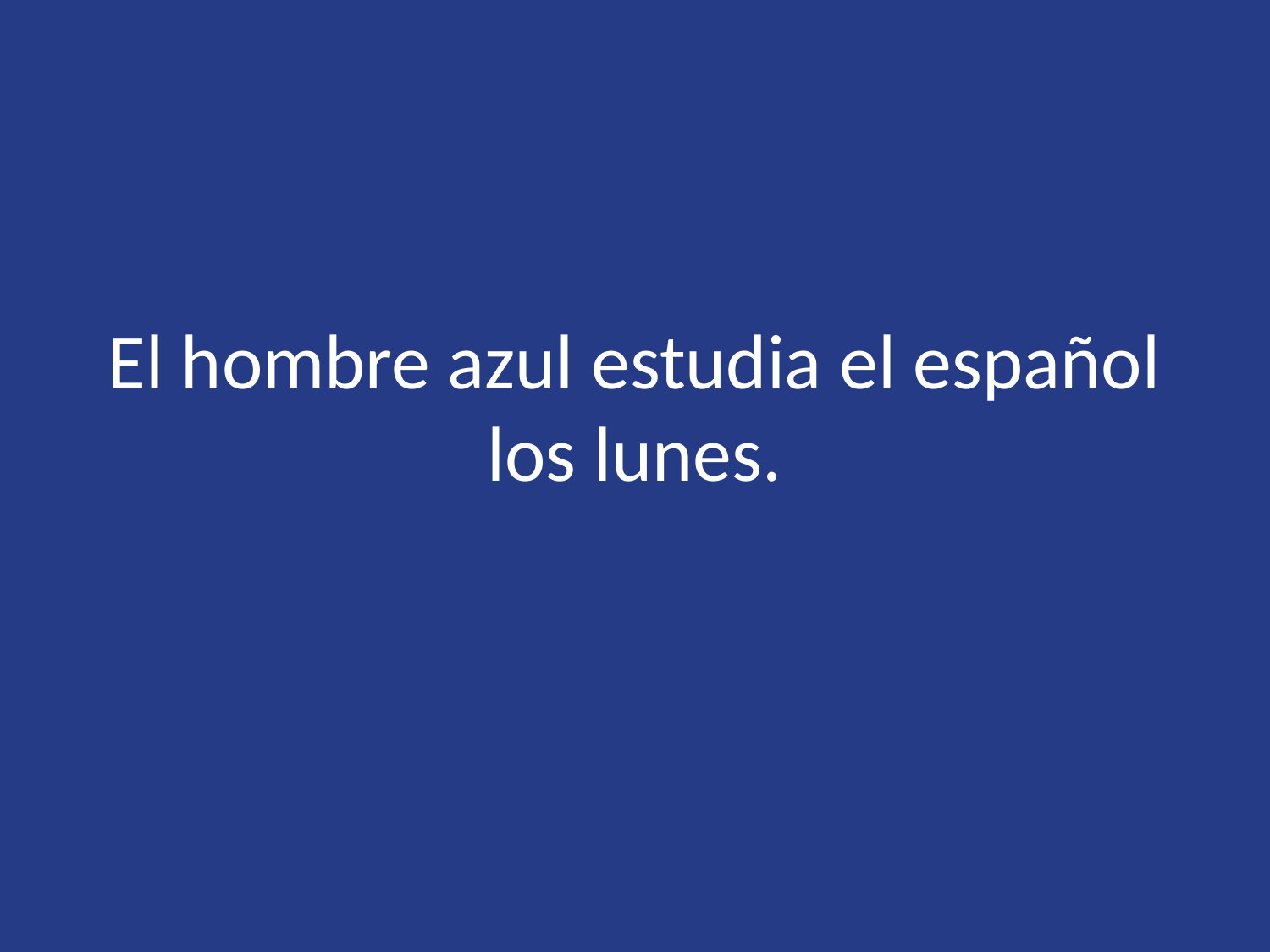

# El hombre azul estudia el español los lunes.